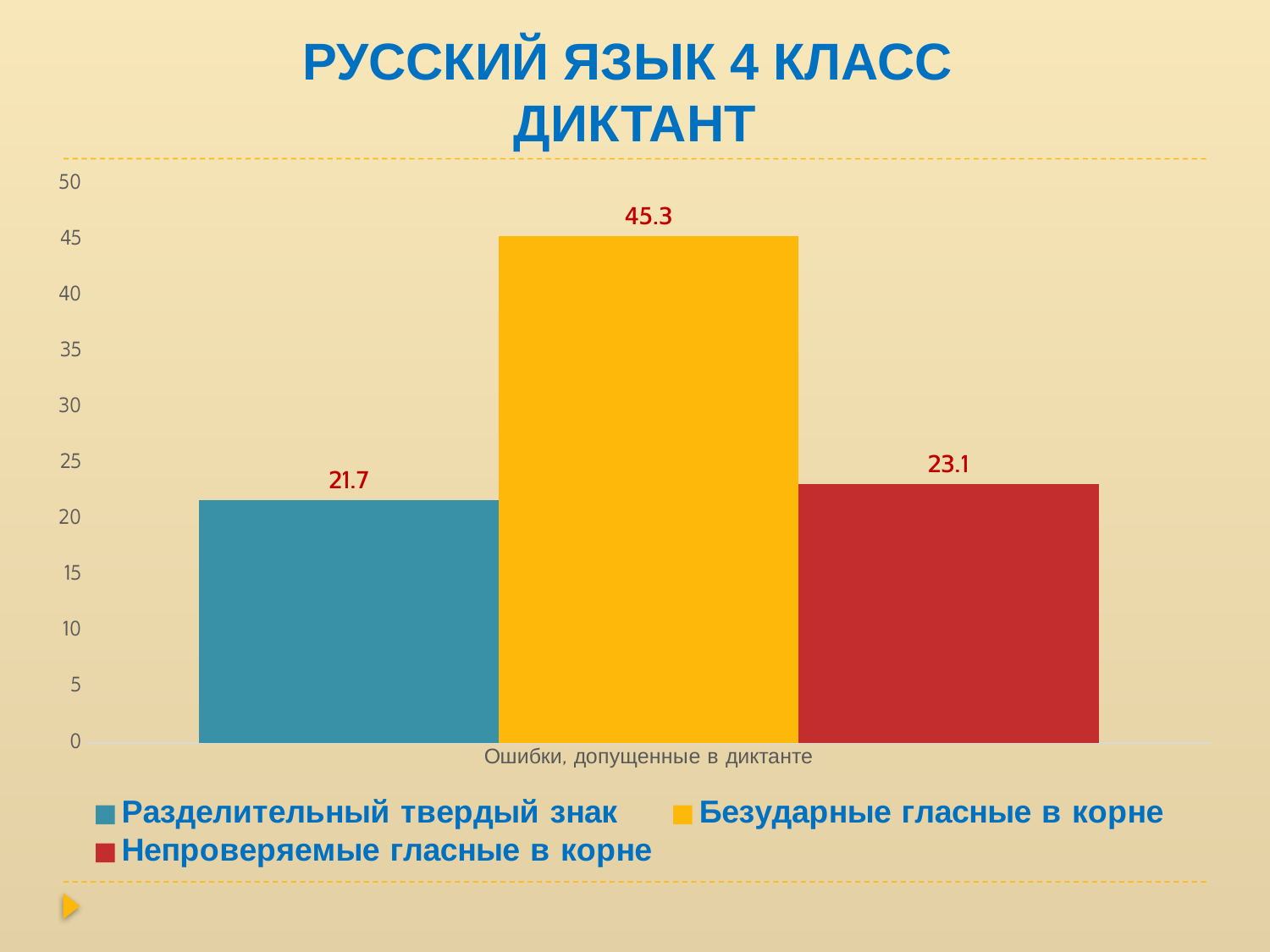

# РУССКИЙ ЯЗЫК 4 КЛАСС ДИКТАНТ

### Chart

| Category | Разделительный твердый знак | Безударные гласные в корне  | Непроверяемые гласные в корне |
|---|---|---|---|
| Ошибки, допущенные в диктанте | 21.7 | 45.3 | 23.1 |